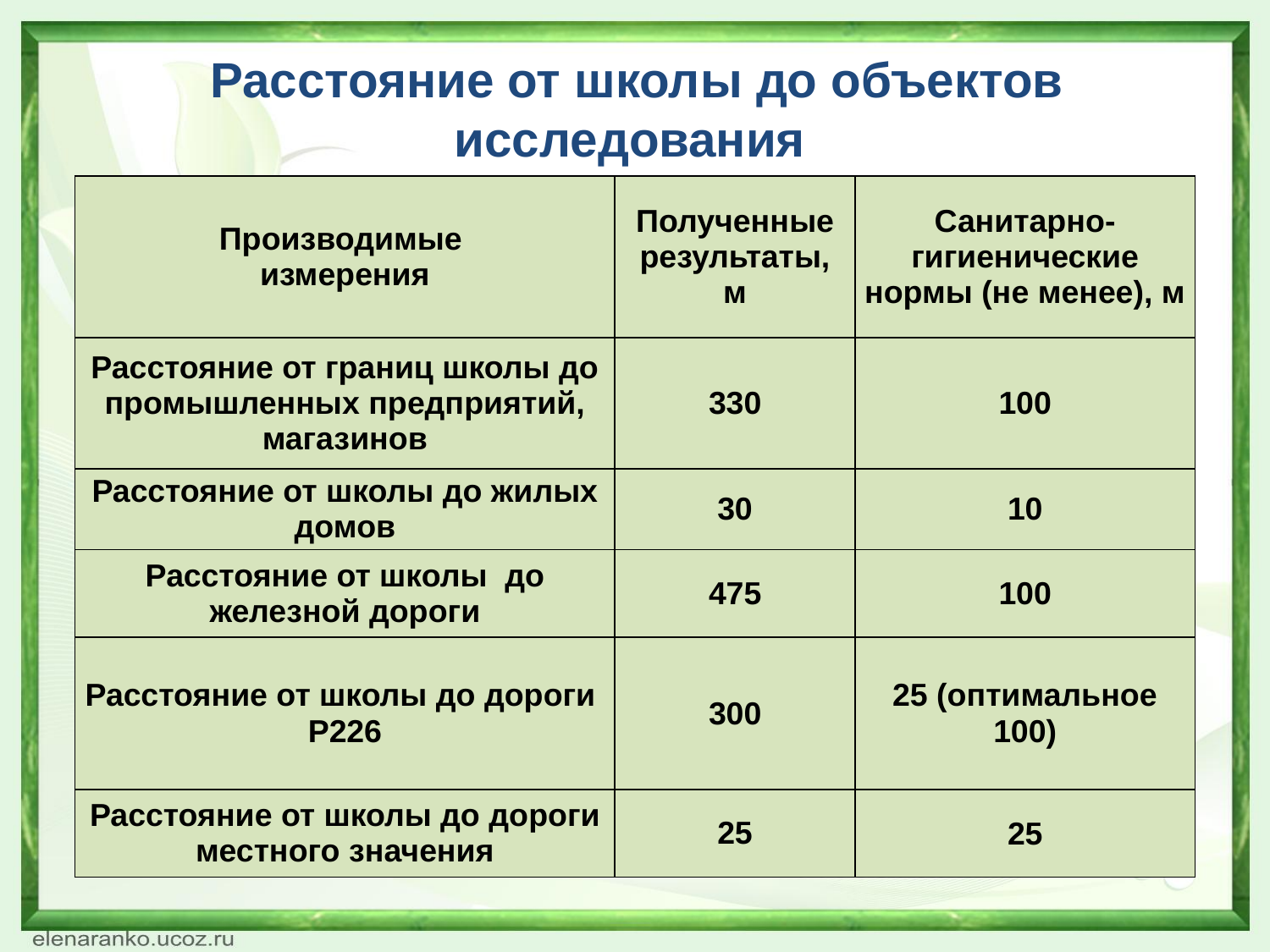

Расстояние от школы до объектов исследования
| Производимые измерения | Полученные результаты, м | Санитарно-гигиенические нормы (не менее), м |
| --- | --- | --- |
| Расстояние от границ школы до промышленных предприятий, магазинов | 330 | 100 |
| Расстояние от школы до жилых домов | 30 | 10 |
| Расстояние от школы до железной дороги | 475 | 100 |
| Расстояние от школы до дороги Р226 | 300 | 25 (оптимальное 100) |
| Расстояние от школы до дороги местного значения | 25 | 25 |